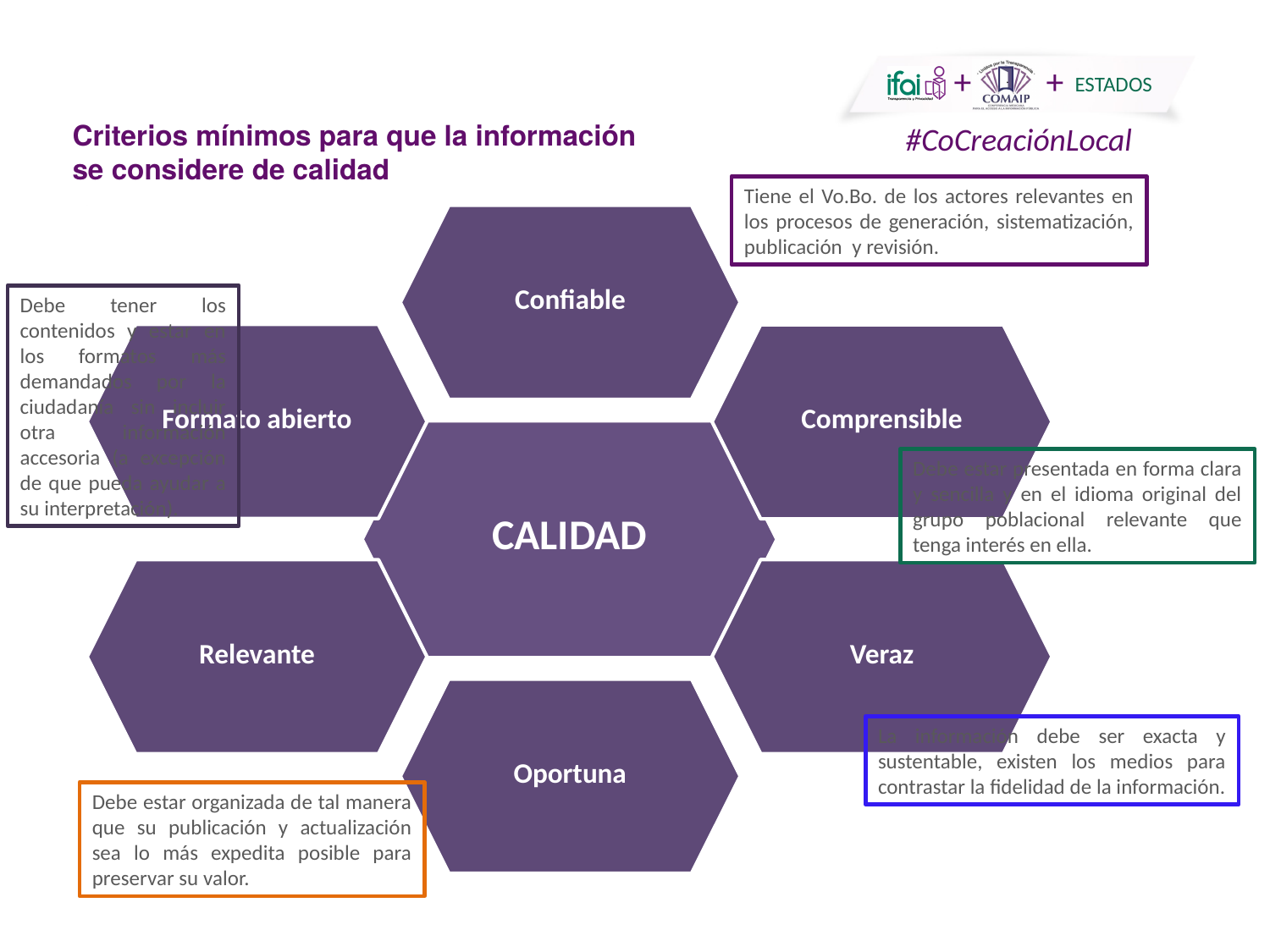

Criterios mínimos para que la información se considere de calidad
Tiene el Vo.Bo. de los actores relevantes en los procesos de generación, sistematización, publicación  y revisión.
CALIDAD
Confiable
Comprensible
Veraz
Oportuna
Relevante
Formato abierto
Debe tener los contenidos y estar en los formatos más demandados por la ciudadanía sin incluir otra información accesoria (a excepción de que pueda ayudar a su interpretación).

Debe estar presentada en forma clara y sencilla y en el idioma original del grupo poblacional relevante que tenga interés en ella.
La información debe ser exacta y sustentable, existen los medios para contrastar la fidelidad de la información.
Debe estar organizada de tal manera que su publicación y actualización sea lo más expedita posible para preservar su valor.